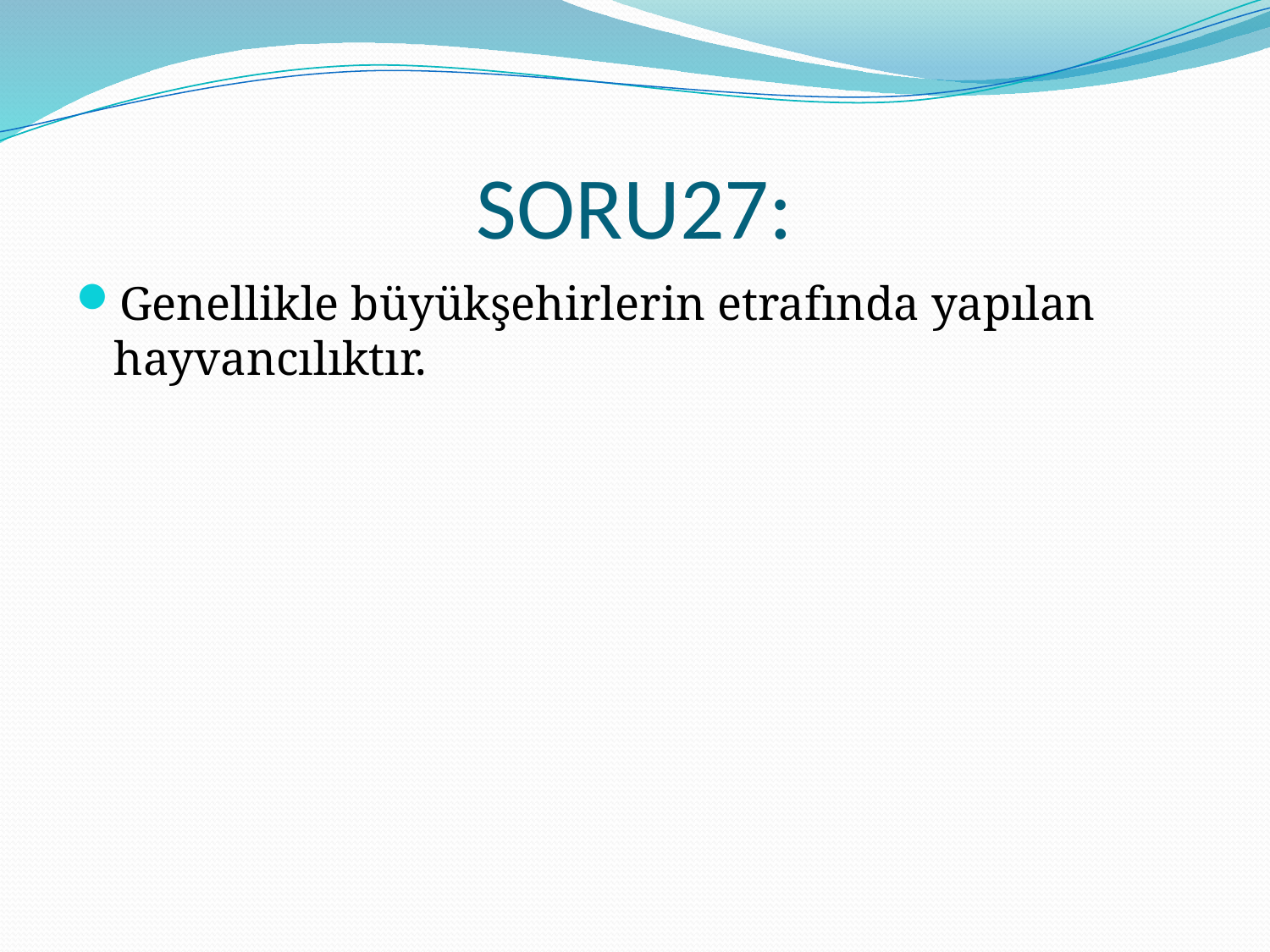

# SORU27:
Genellikle büyükşehirlerin etrafında yapılan hayvancılıktır.